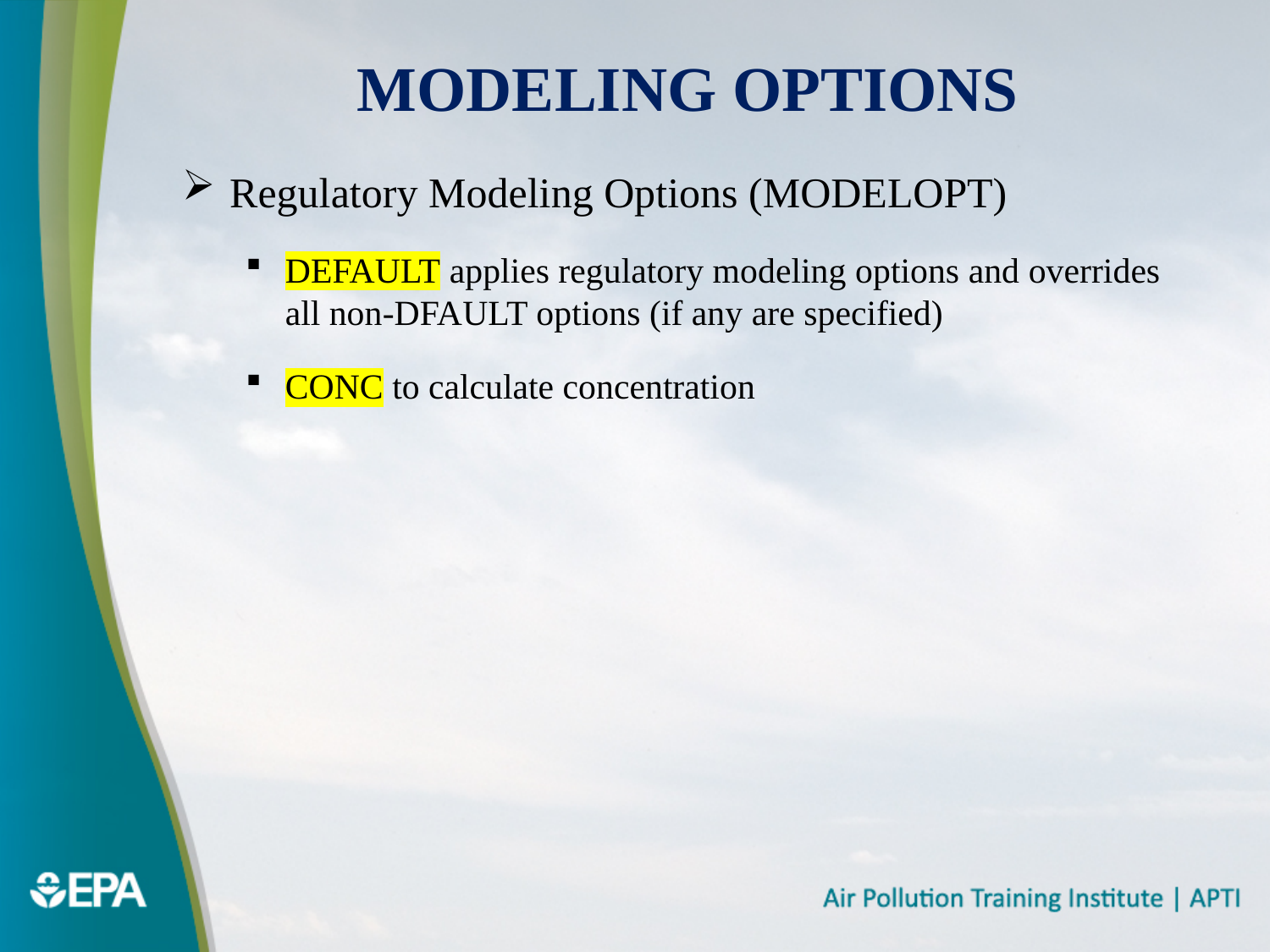

# Modeling Options
Regulatory Modeling Options (MODELOPT)
DEFAULT applies regulatory modeling options and overrides all non-DFAULT options (if any are specified)
CONC to calculate concentration